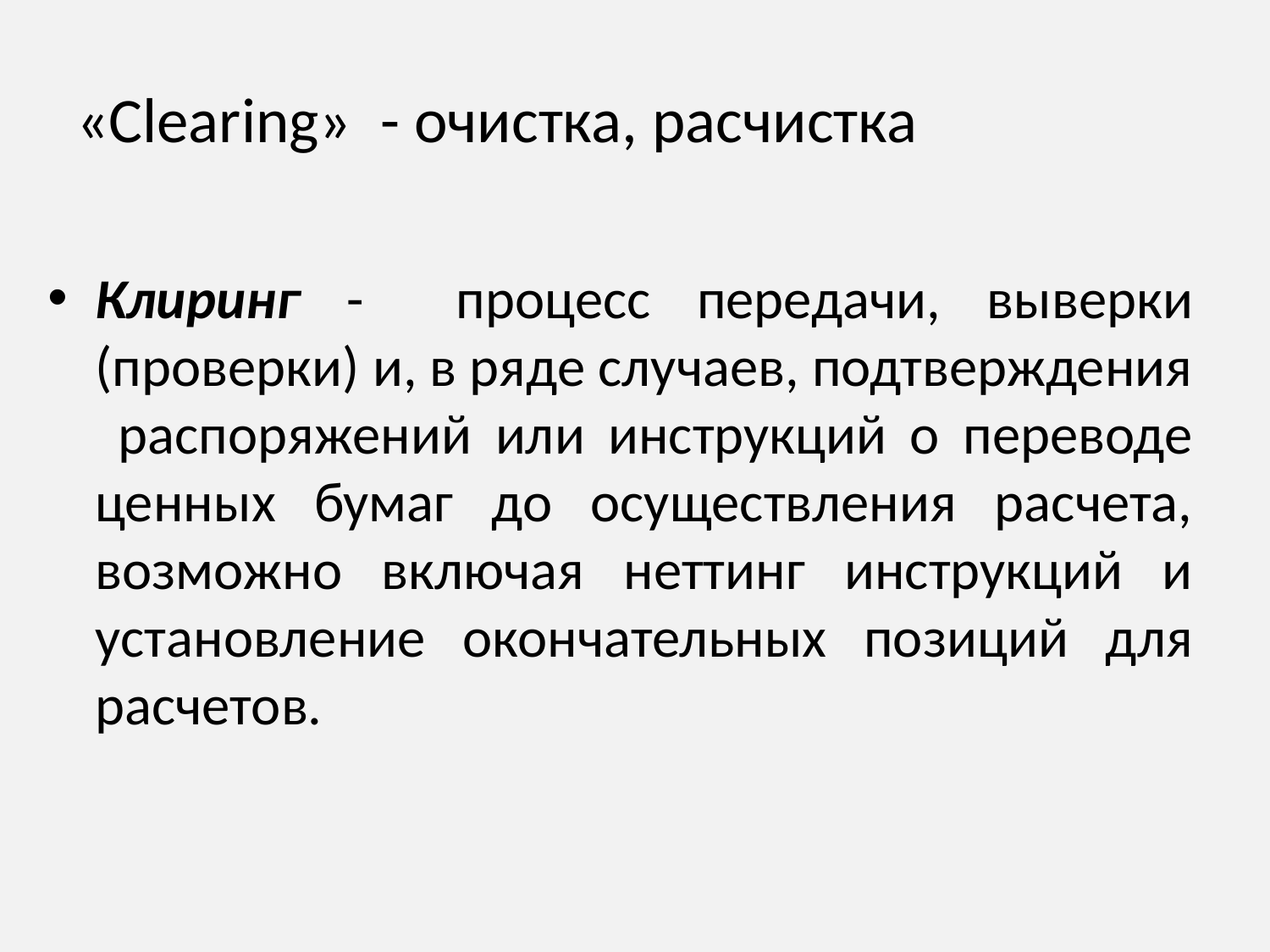

# «Сlearing»  - очистка, расчистка
Клиринг -  процесс передачи, выверки (проверки) и, в ряде случаев, подтверждения  распоряжений или инструкций о переводе ценных бумаг до осуществления расчета, возможно включая неттинг инструкций и установление окончательных позиций для расчетов.